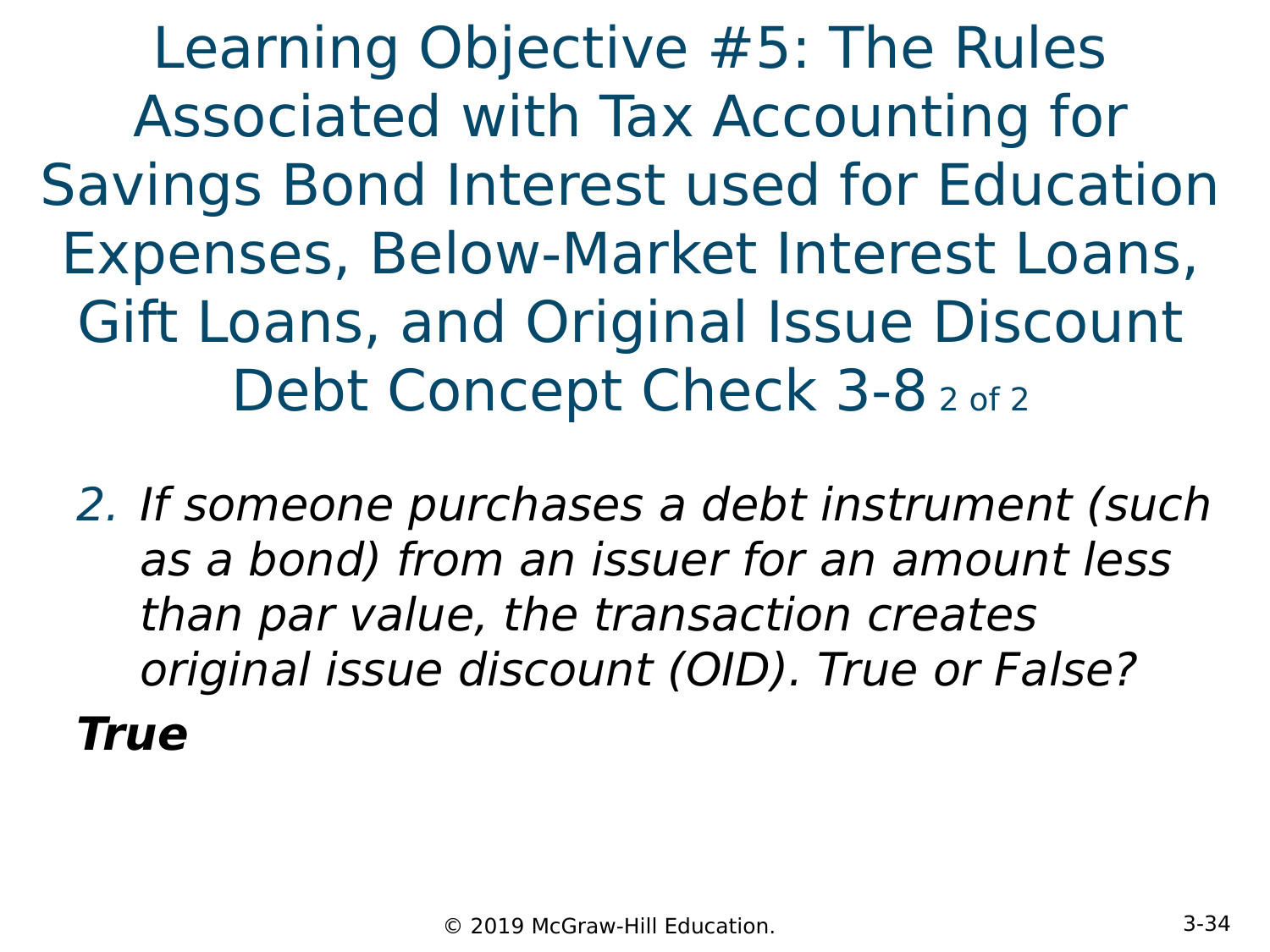

# Learning Objective #5: The Rules Associated with Tax Accounting for Savings Bond Interest used for Education Expenses, Below-Market Interest Loans, Gift Loans, and Original Issue Discount Debt Concept Check 3-8 2 of 2
If someone purchases a debt instrument (such as a bond) from an issuer for an amount less than par value, the transaction creates original issue discount (OID). True or False?
True